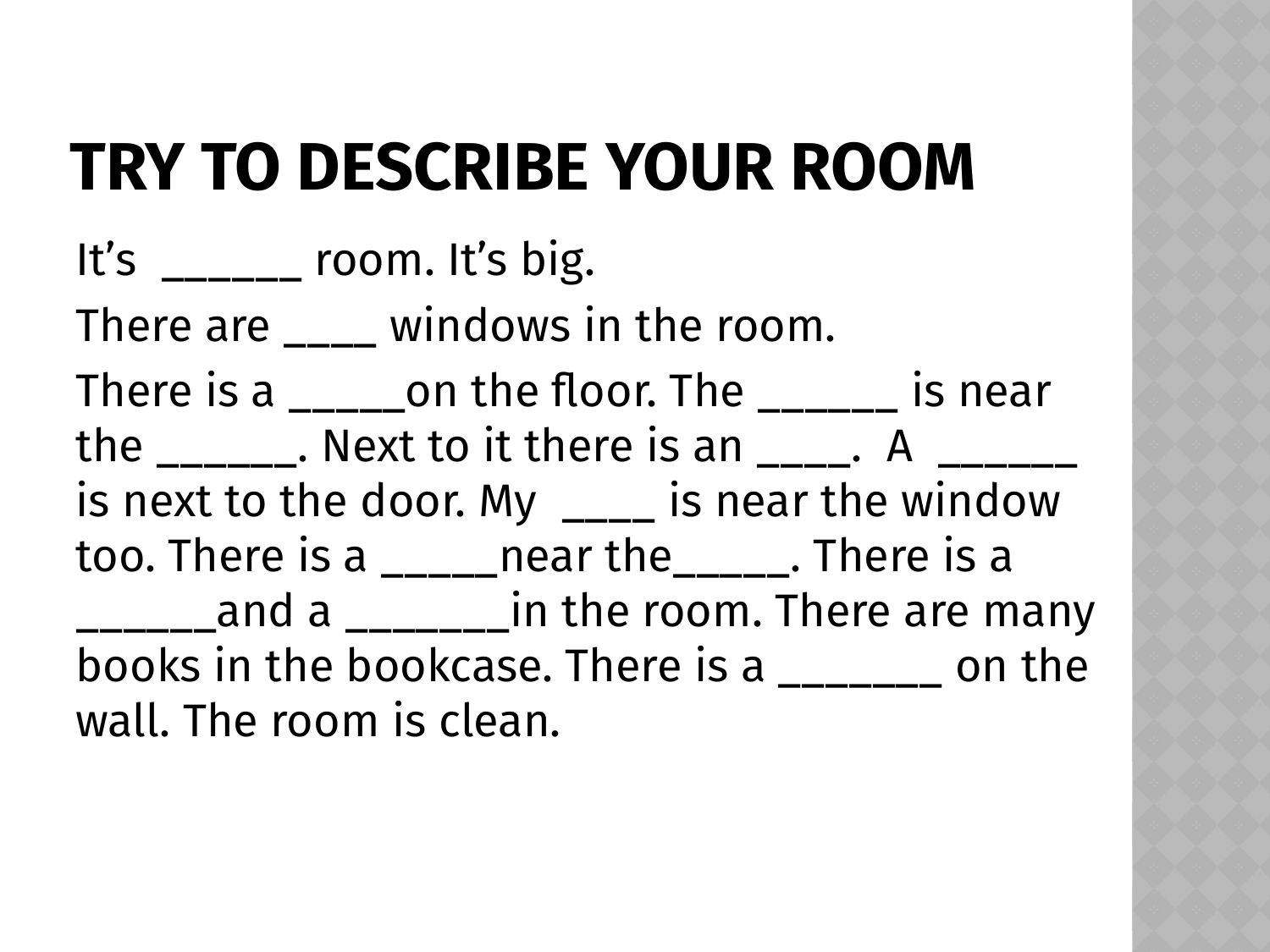

# try to describe your room
It’s  ______­­ room. It’s big.
There are ____ windows in the room.
There is a _____on the floor. The ______ is near the ______. Next to it there is an ____.  A  ______ is next to the door. My  ____ is near the window too. There is a _____near the_____. There is a ______and a _______in the room. There are many books in the bookcase. There is a _______ on the wall. The room is clean.